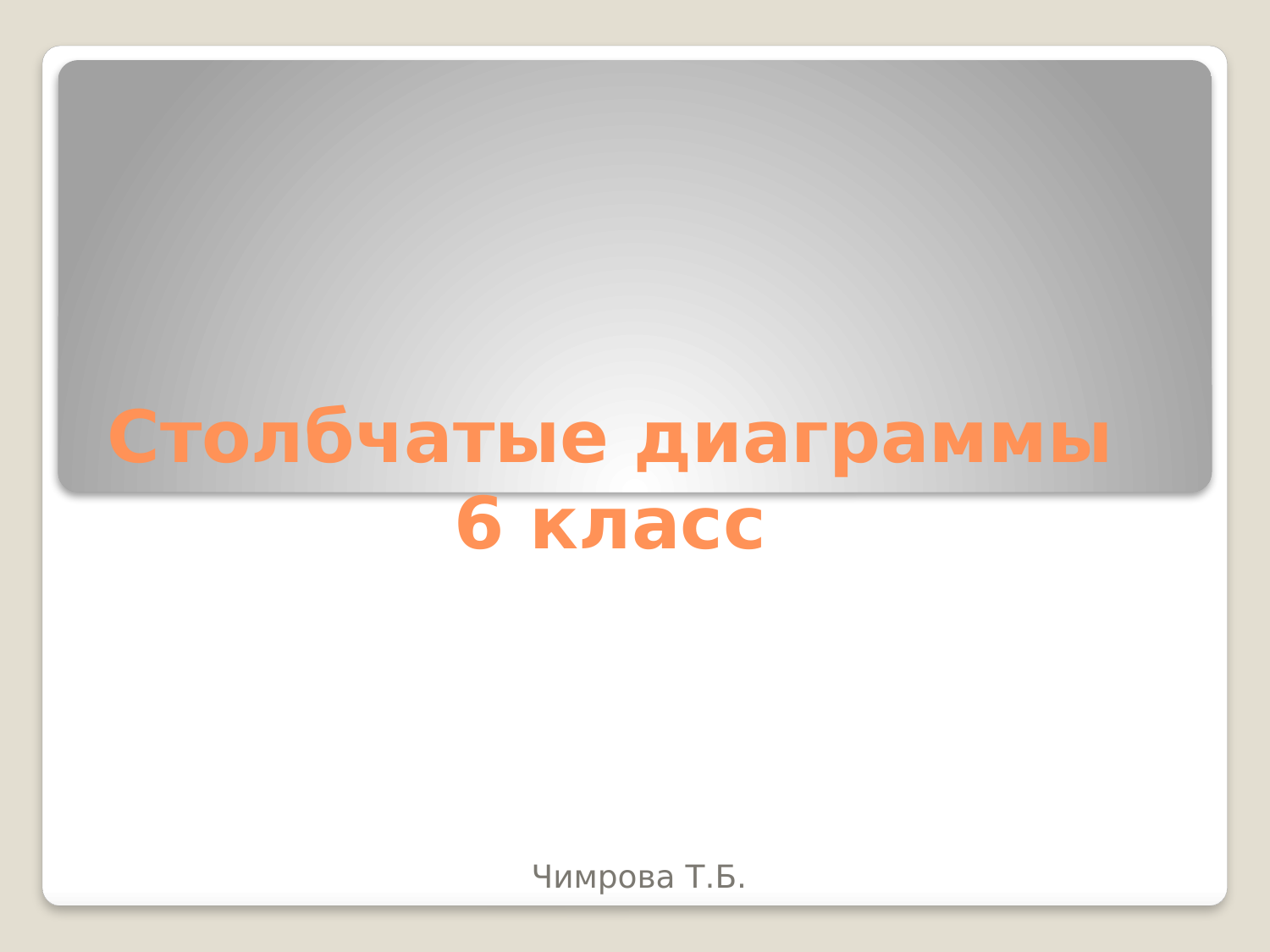

# Столбчатые диаграммы 6 класс

Чимрова Т.Б.